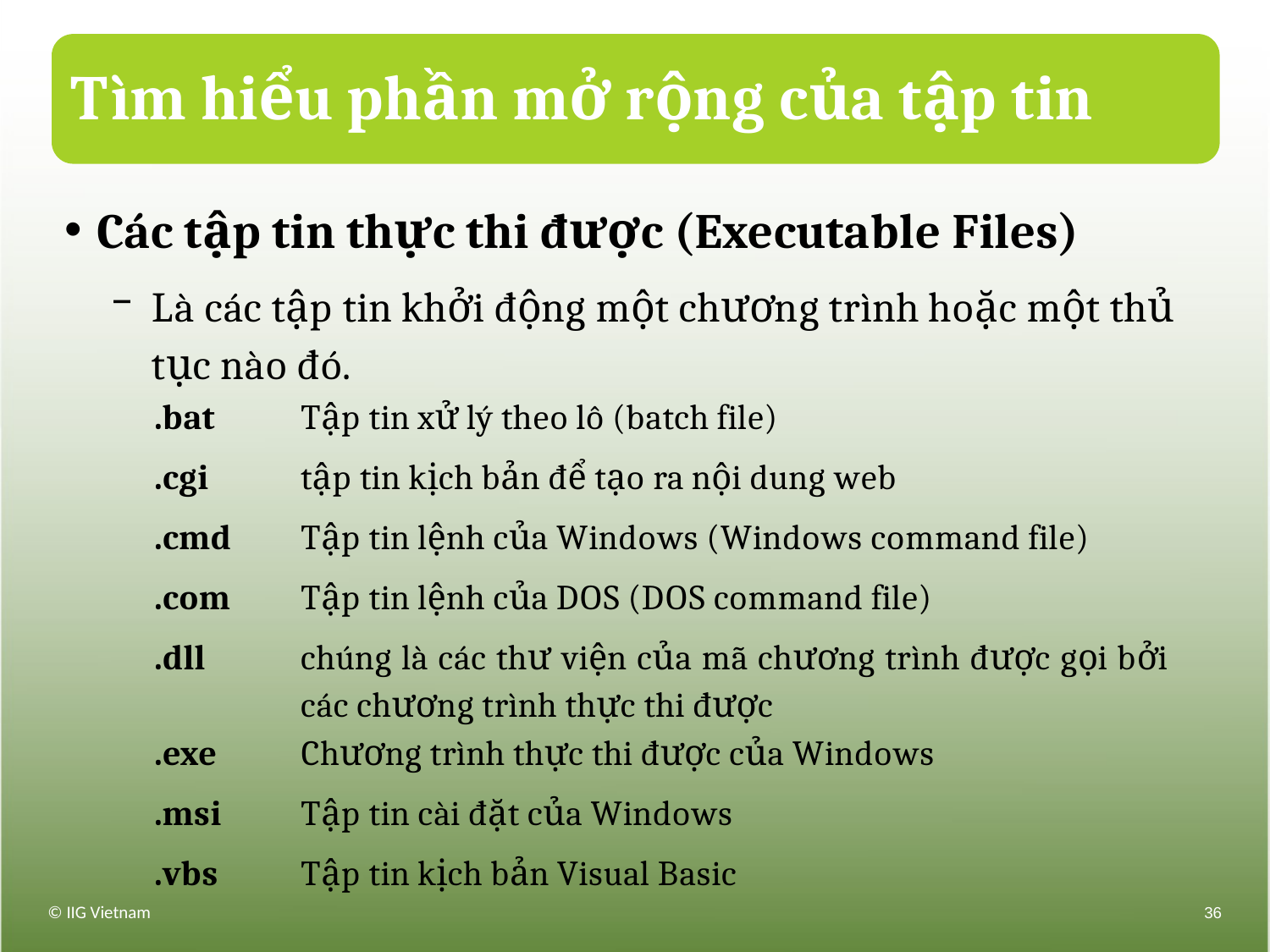

# Tìm hiểu phần mở rộng của tập tin
Các tập tin thực thi được (Executable Files)
Là các tập tin khởi động một chương trình hoặc một thủ tục nào đó.
| .bat | Tập tin xử lý theo lô (batch file) |
| --- | --- |
| .cgi | tập tin kịch bản để tạo ra nội dung web |
| .cmd | Tập tin lệnh của Windows (Windows command file) |
| .com | Tập tin lệnh của DOS (DOS command file) |
| .dll | chúng là các thư viện của mã chương trình được gọi bởi các chương trình thực thi được |
| .exe | Chương trình thực thi được của Windows |
| .msi | Tập tin cài đặt của Windows |
| .vbs | Tập tin kịch bản Visual Basic |
© IIG Vietnam
36